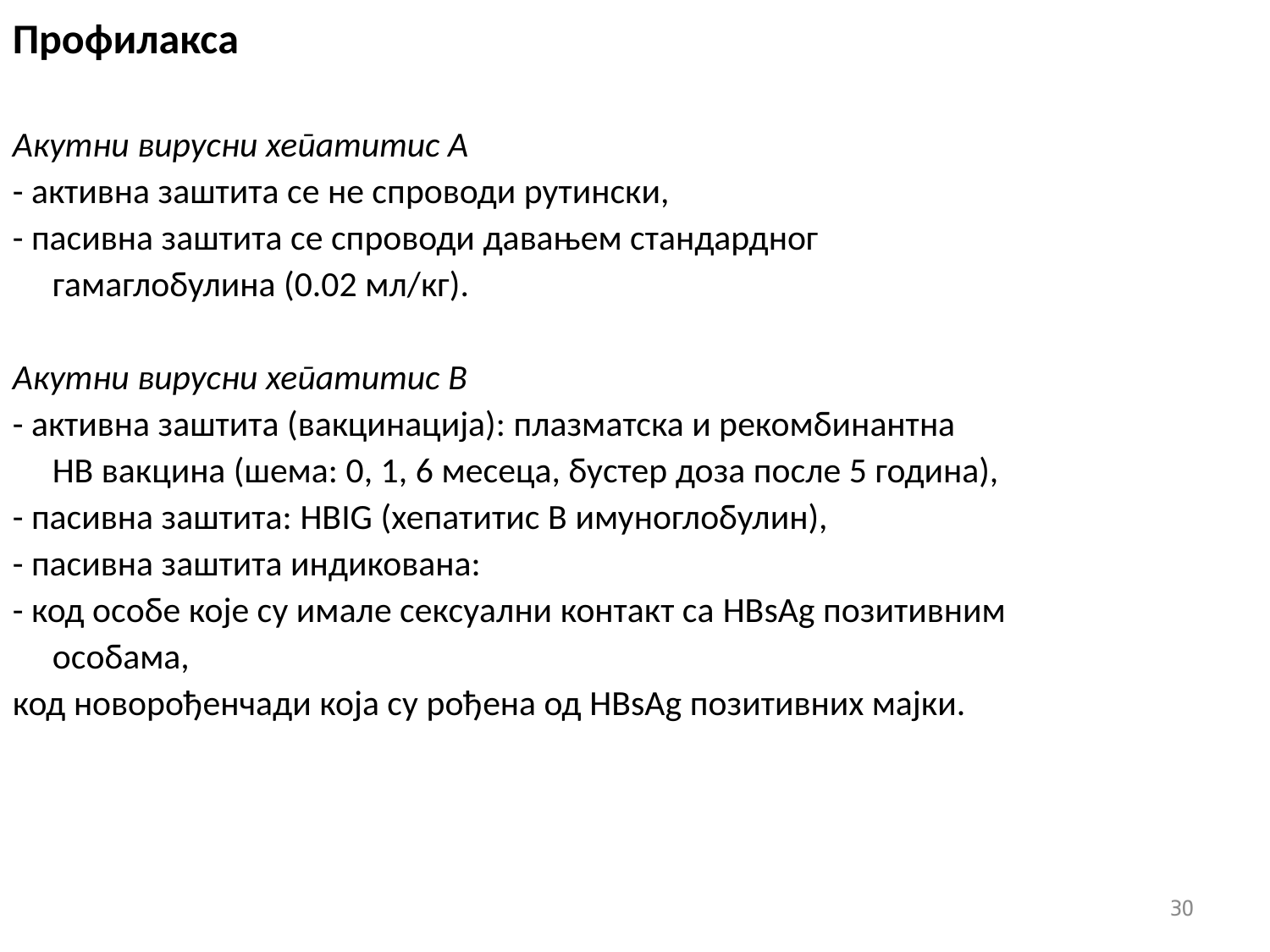

Профилакса

Акутни вирусни хепатитис А
- активна заштита се не спроводи рутински,
- пасивна заштита се спроводи давањем стандардног
  гамаглобулина (0.02 мл/кг).

Акутни вирусни хепатитис B
- активна заштита (вакцинација): плазматска и рекомбинантна
  HB вакцина (шема: 0, 1, 6 месеца, бустер доза после 5 година),
- пасивна заштита: HBIG (хепатитис B имуноглобулин),
- пасивна заштита индикована:
- код особе које су имале сексуални контакт са HBsAg позитивним
  особама,
код новорођенчади која су рођена од HBsAg позитивних мајки.

30